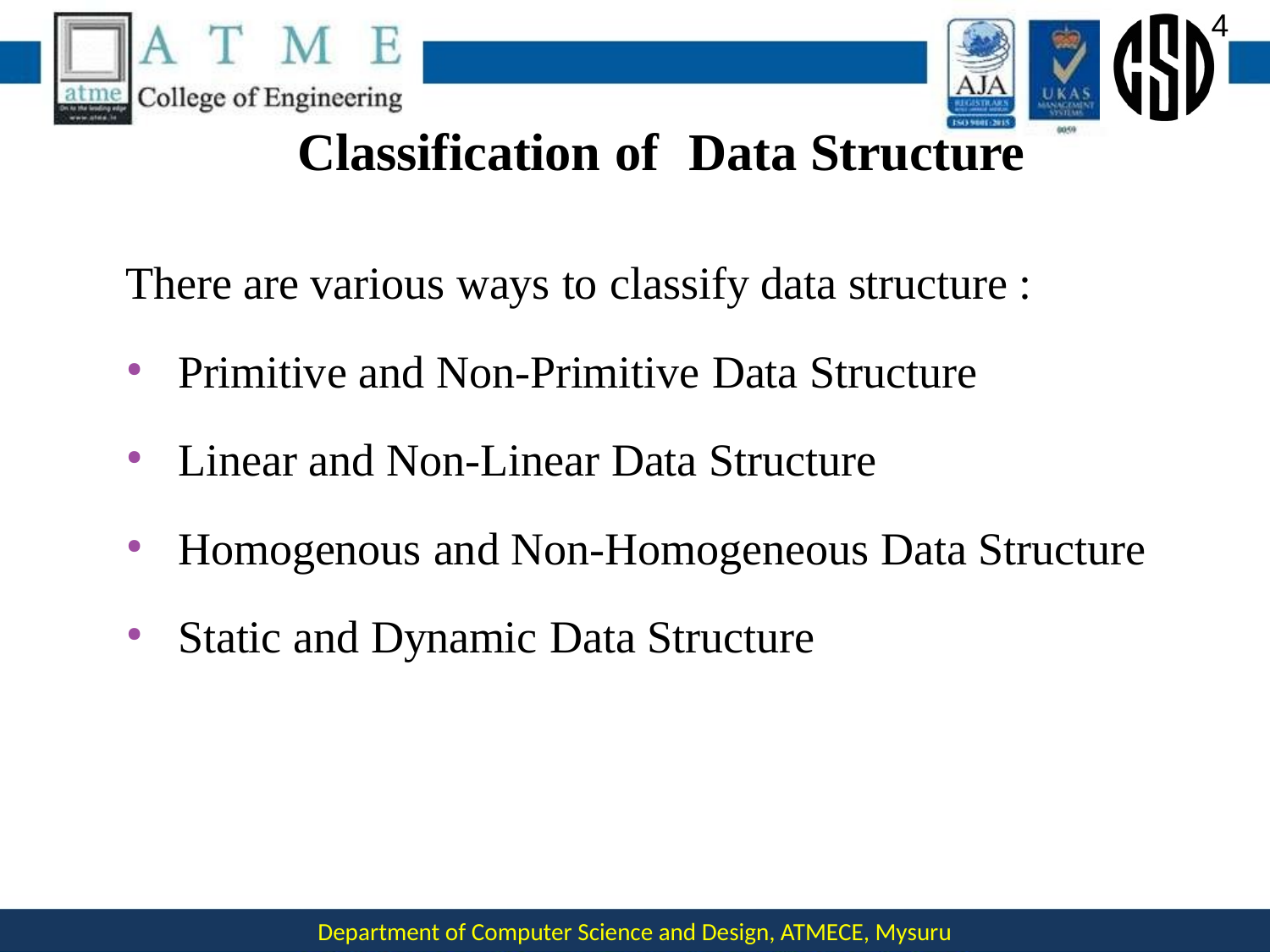

4
# Classification of	Data Structure
There are various ways to classify data structure :
Primitive and Non-Primitive Data Structure
Linear and Non-Linear Data Structure
Homogenous and Non-Homogeneous Data Structure
Static and Dynamic Data Structure